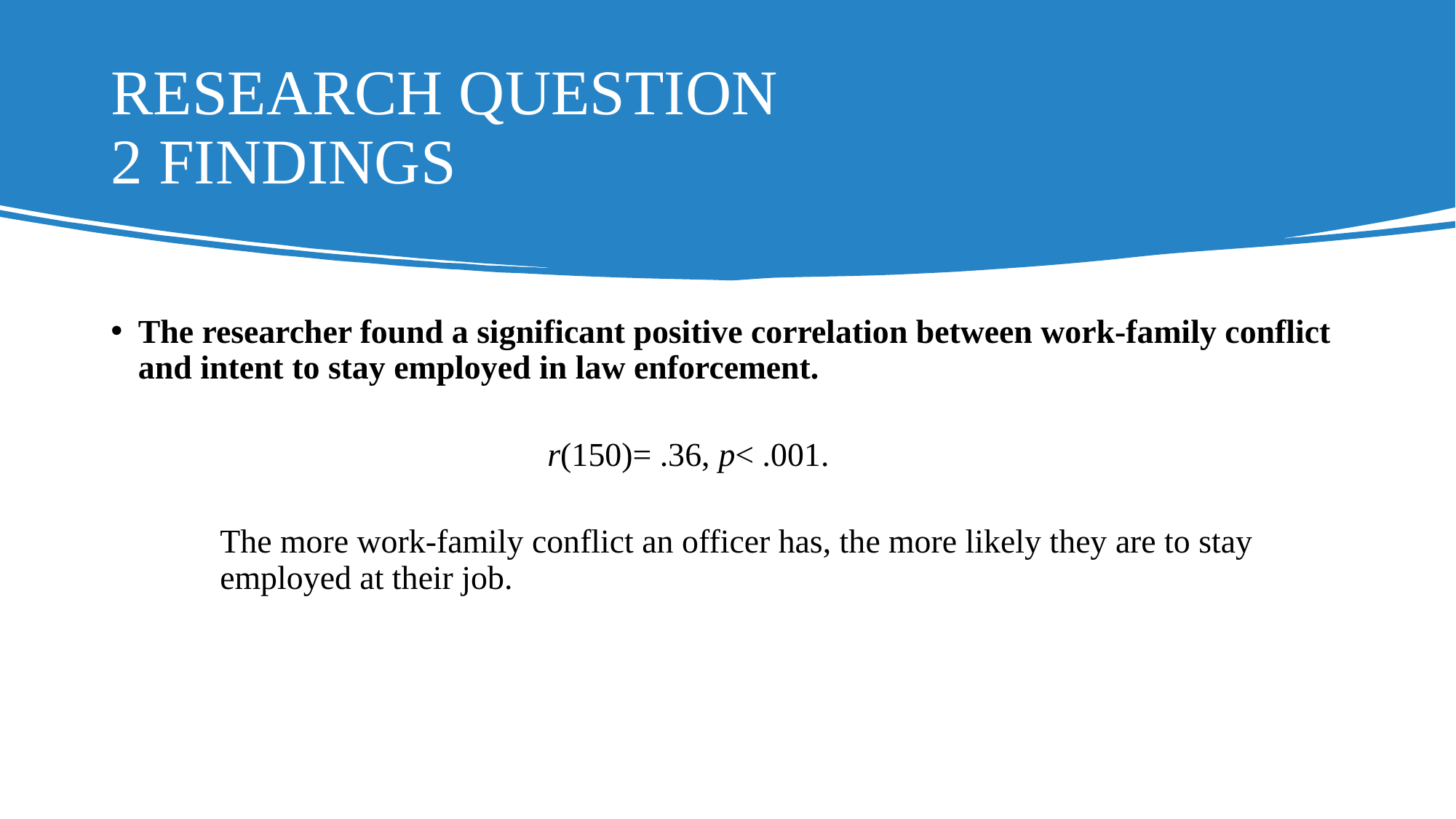

# RESEARCH QUESTION 2 FINDINGS
The researcher found a significant positive correlation between work-family conflict and intent to stay employed in law enforcement.

			r(150)= .36, p< .001.

The more work-family conflict an officer has, the more likely they are to stay employed at their job.